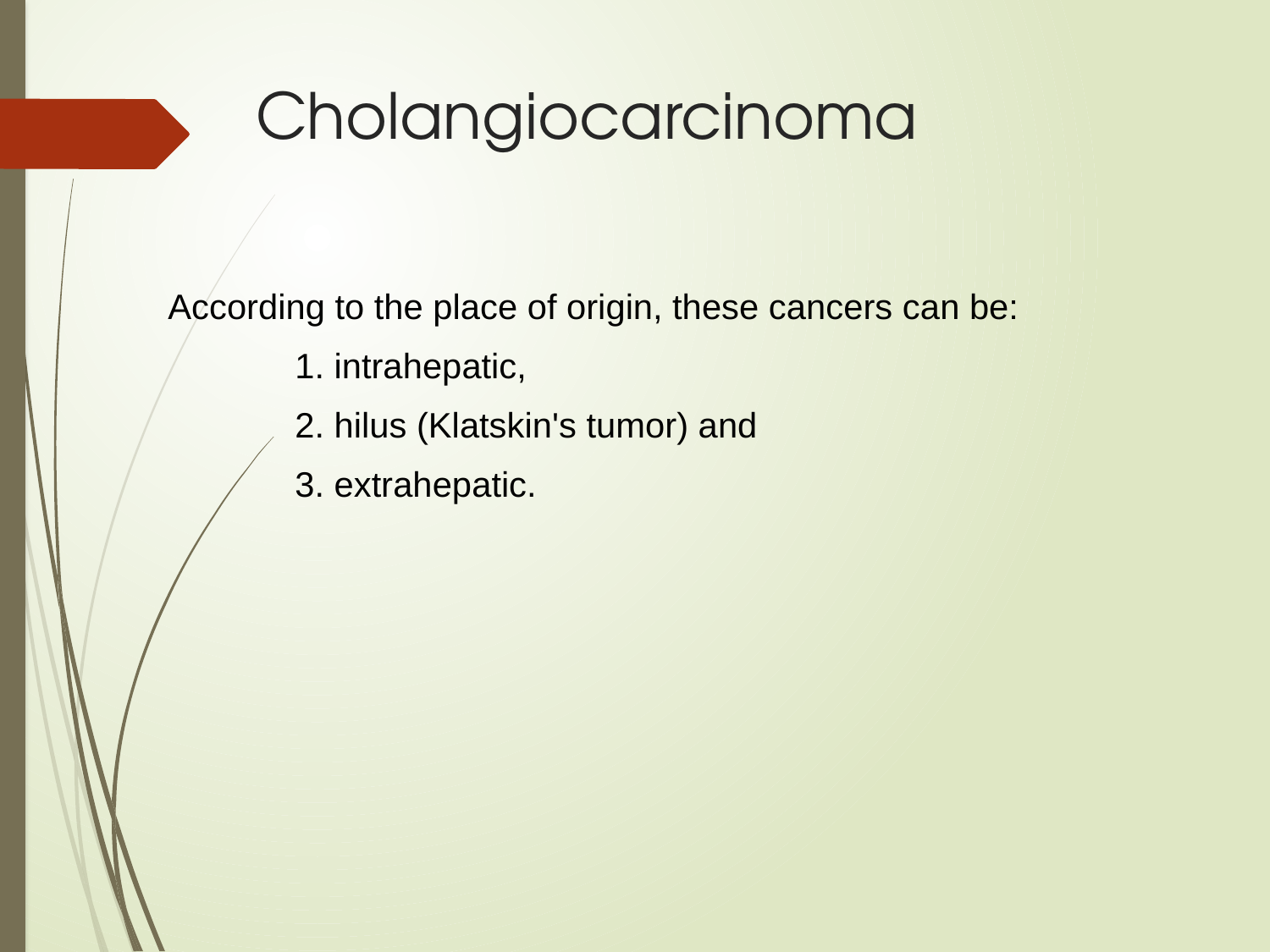

# Cholangiocarcinoma

According to the place of origin, these cancers can be: 1. intrahepatic,
2. hilus (Klatskin's tumor) and
	3. extrahepatic.